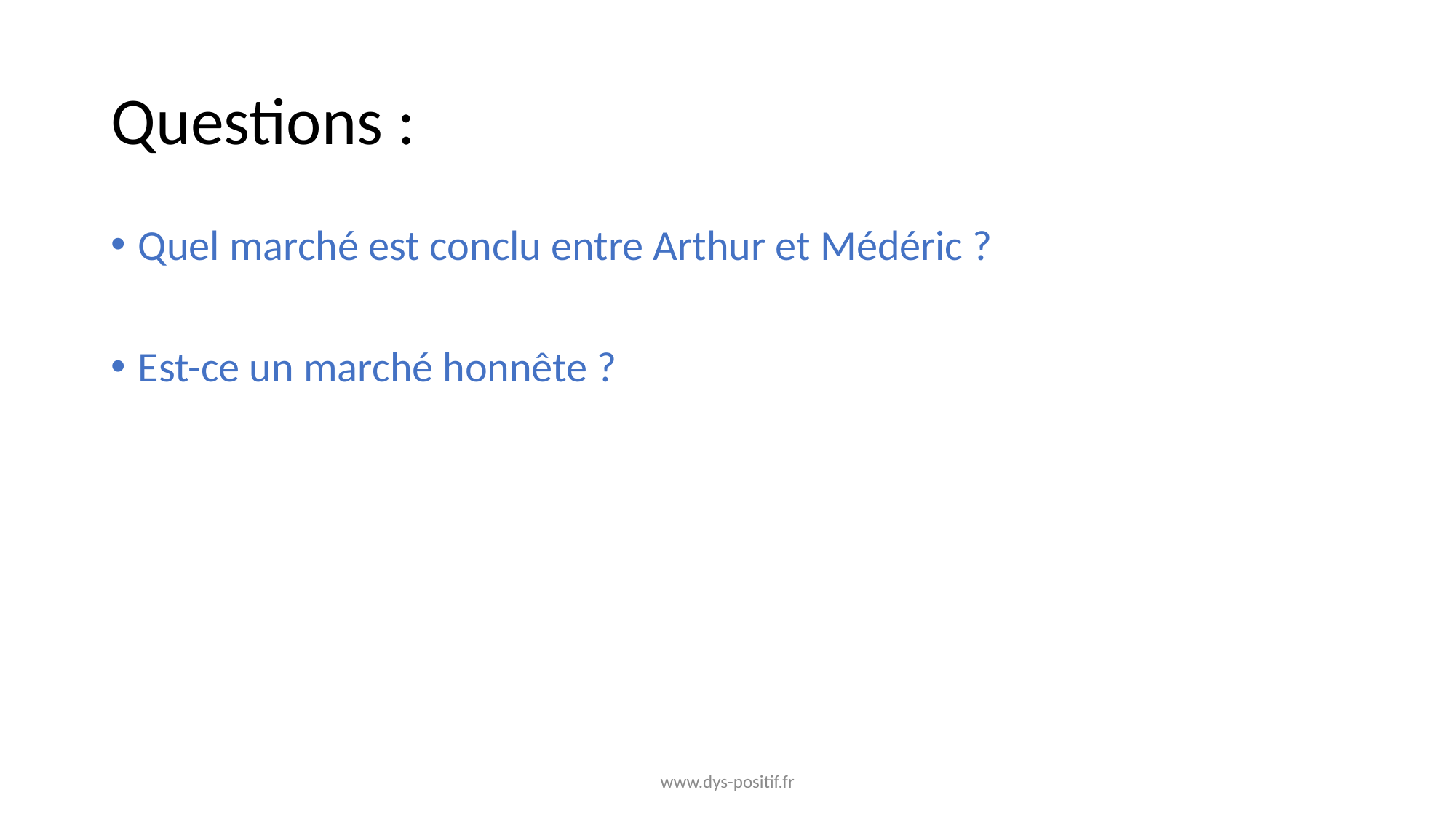

# Questions :
Quel marché est conclu entre Arthur et Médéric ?

Est-ce un marché honnête ?

www.dys-positif.fr